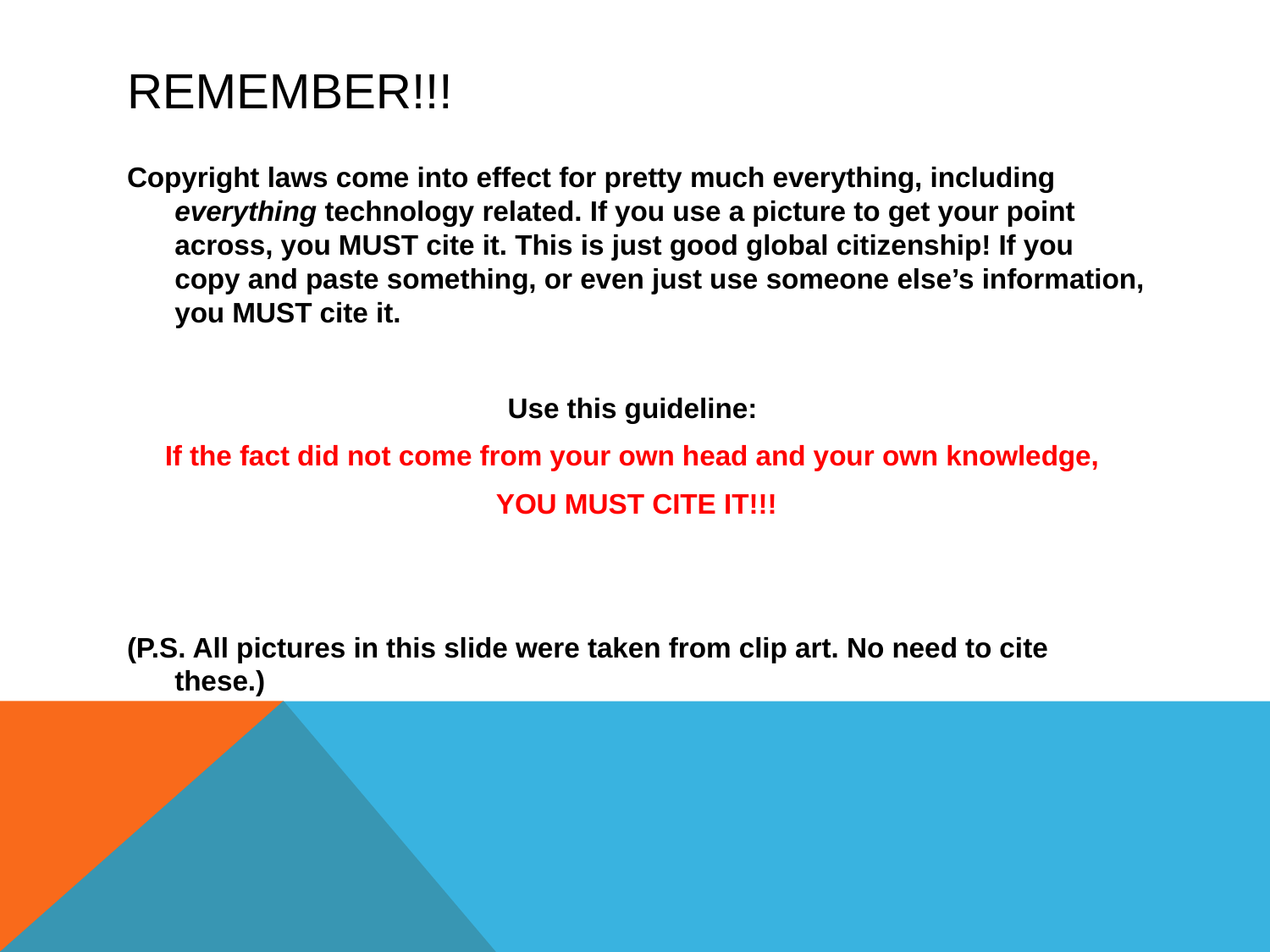

# Remember!!!
Copyright laws come into effect for pretty much everything, including everything technology related. If you use a picture to get your point across, you MUST cite it. This is just good global citizenship! If you copy and paste something, or even just use someone else’s information, you MUST cite it.

Use this guideline:
If the fact did not come from your own head and your own knowledge,
YOU MUST CITE IT!!!

(P.S. All pictures in this slide were taken from clip art. No need to cite these.)